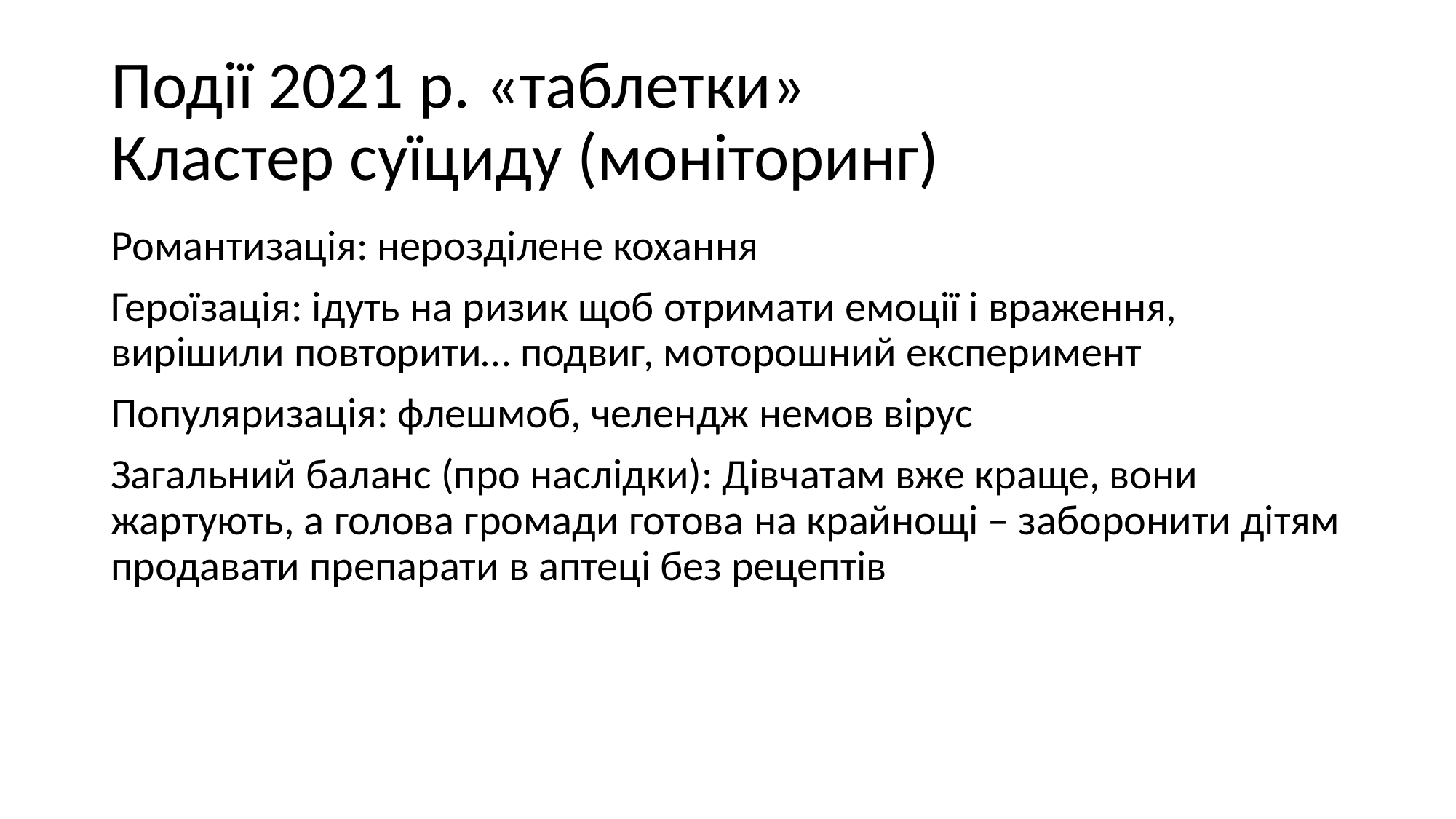

# Події 2021 р. «таблетки» Кластер суїциду (моніторинг)
Романтизація: нерозділене кохання
Героїзація: ідуть на ризик щоб отримати емоції і враження, вирішили повторити… подвиг, моторошний експеримент
Популяризація: флешмоб, челендж немов вірус
Загальний баланс (про наслідки): Дівчатам вже краще, вони жартують, а голова громади готова на крайнощі – заборонити дітям продавати препарати в аптеці без рецептів